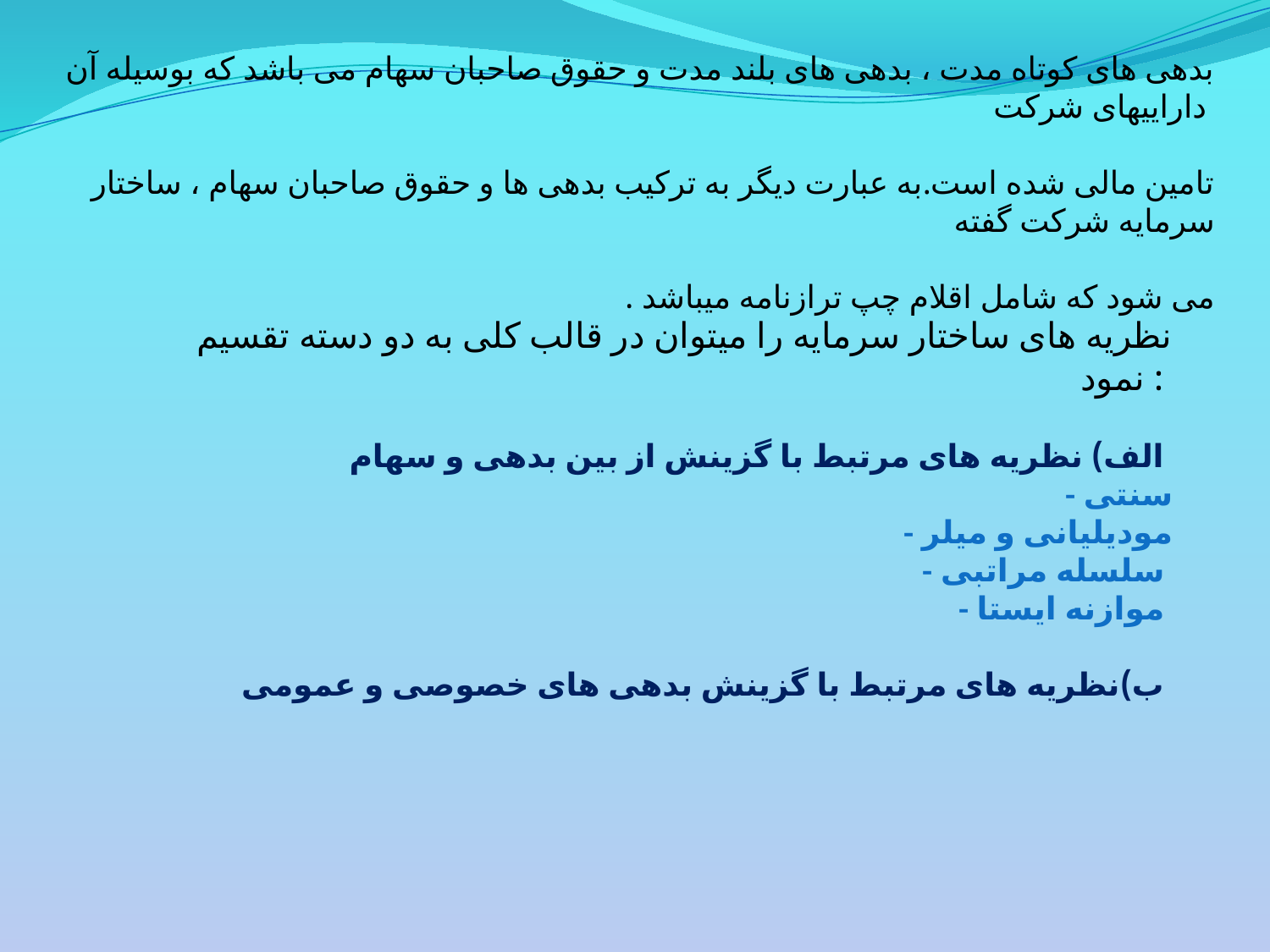

بدهی های کوتاه مدت ، بدهی های بلند مدت و حقوق صاحبان سهام می باشد که بوسیله آن داراییهای شرکت

تامین مالی شده است.به عبارت دیگر به ترکیب بدهی ها و حقوق صاحبان سهام ، ساختار سرمایه شرکت گفته

. می شود که شامل اقلام چپ ترازنامه میباشد
نظریه های ساختار سرمایه را میتوان در قالب کلی به دو دسته تقسیم نمود :

الف) نظریه های مرتبط با گزینش از بین بدهی و سهام
- سنتی
- مودیلیانی و میلر
- سلسله مراتبی
- موازنه ایستا

ب)نظریه های مرتبط با گزینش بدهی های خصوصی و عمومی